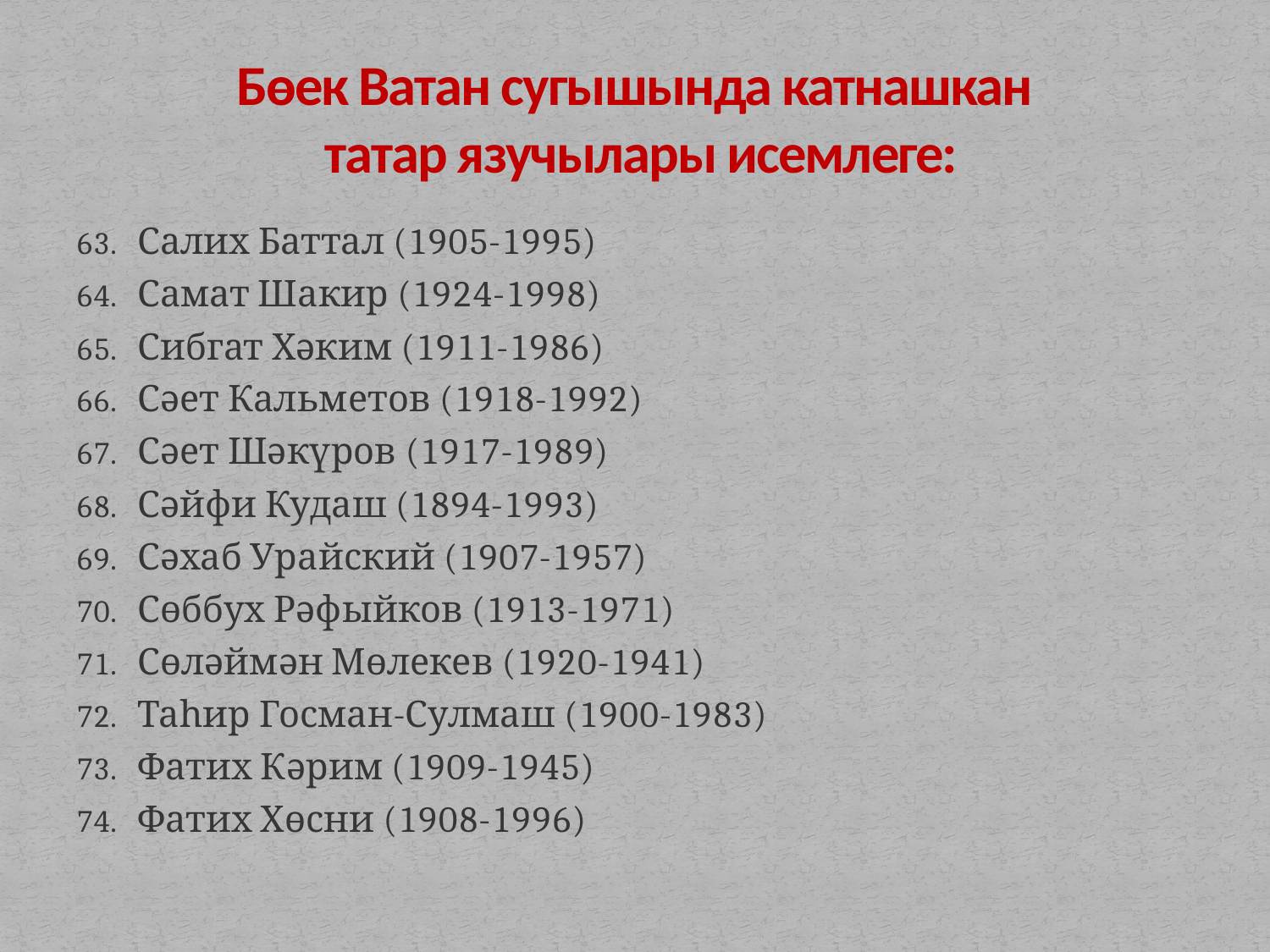

# Бөек Ватан сугышында катнашкан татар язучылары исемлеге:
Салих Баттал (1905-1995)
Самат Шакир (1924-1998)
Сибгат Хәким (1911-1986)
Сәет Кальметов (1918-1992)
Сәет Шәкүров (1917-1989)
Сәйфи Кудаш (1894-1993)
Сәхаб Урайский (1907-1957)
Сөббух Рәфыйков (1913-1971)
Сөләймән Мөлекев (1920-1941)
Таһир Госман-Сулмаш (1900-1983)
Фатих Кәрим (1909-1945)
Фатих Хөсни (1908-1996)